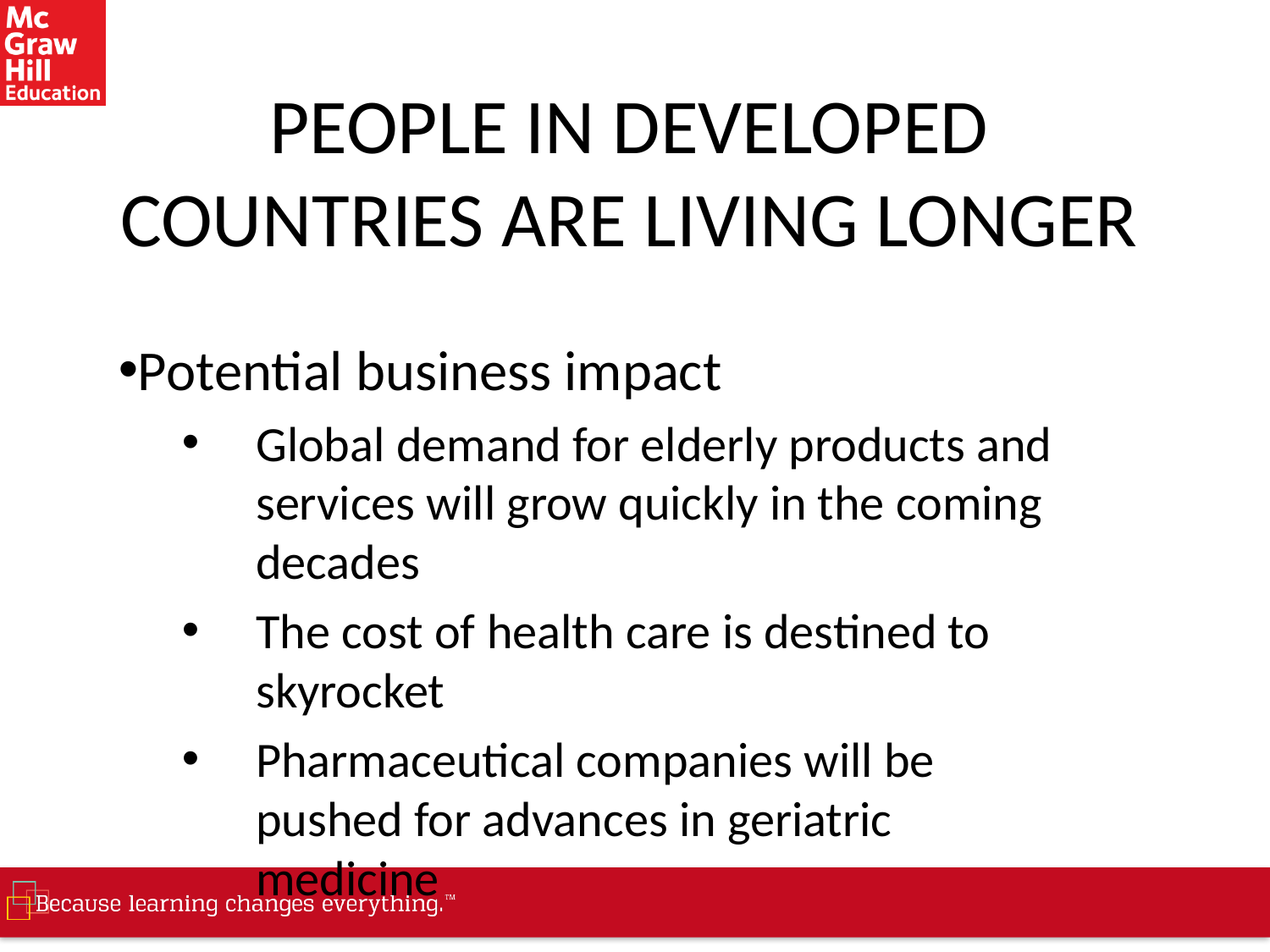

# PEOPLE IN DEVELOPED COUNTRIES ARE LIVING LONGER
Potential business impact
Global demand for elderly products and services will grow quickly in the coming decades
The cost of health care is destined to skyrocket
Pharmaceutical companies will be pushed for advances in geriatric medicine